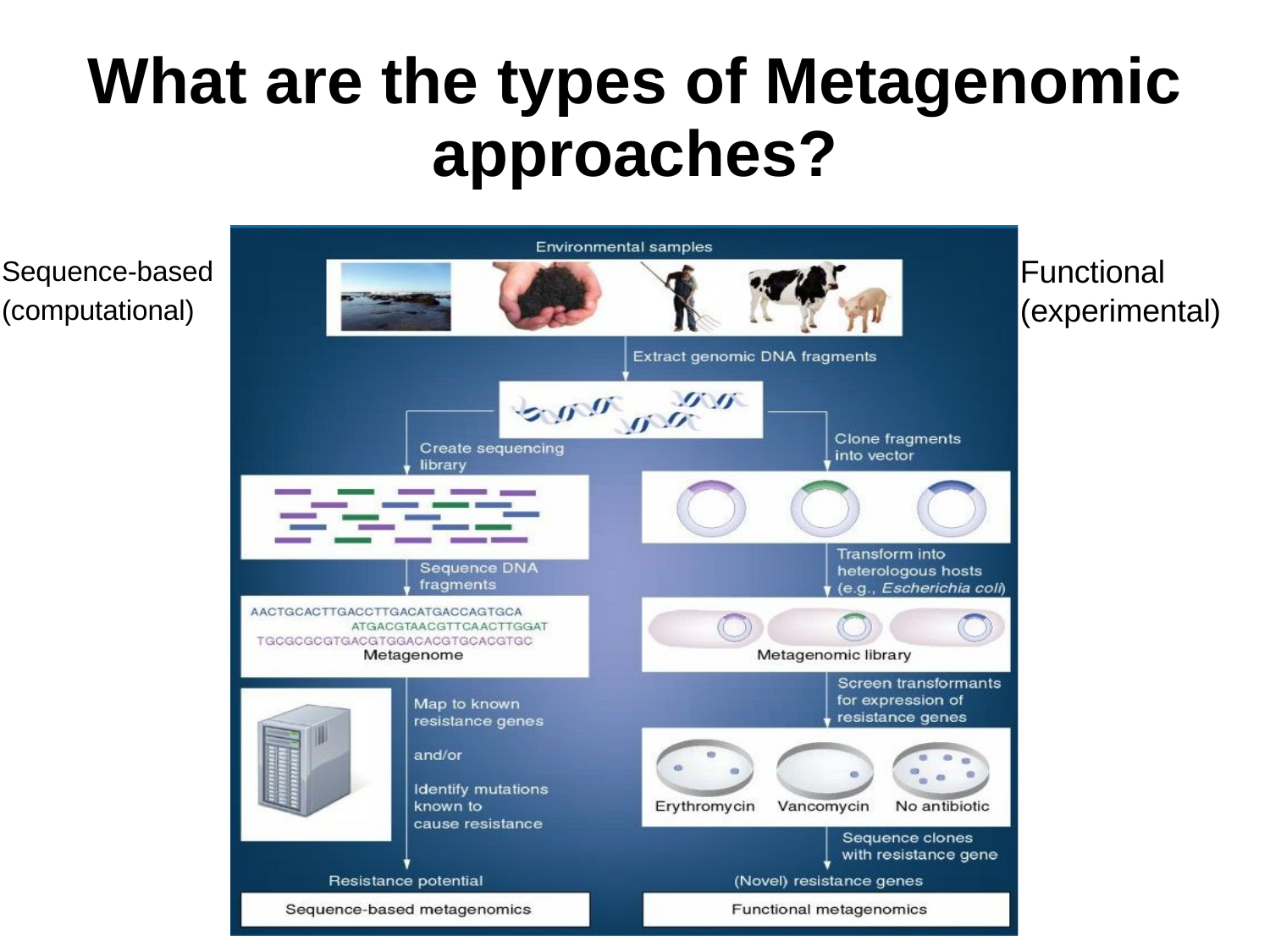

# What are the types of Metagenomic approaches?

Functional  (experimental)
Sequence-based  (computational)